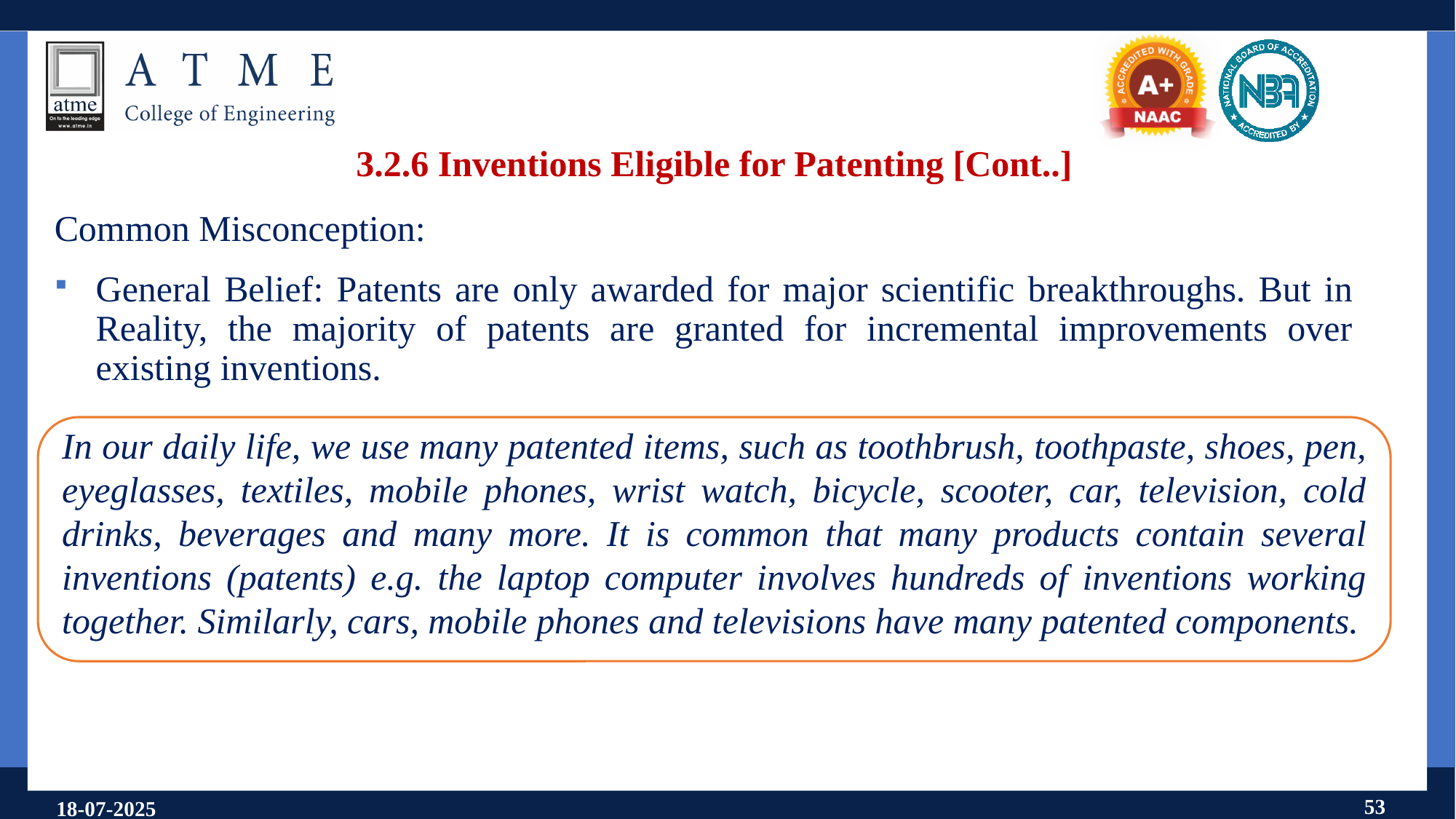

# 3.2.6 Inventions Eligible for Patenting [Cont..]
Common Misconception:
General Belief: Patents are only awarded for major scientific breakthroughs. But in Reality, the majority of patents are granted for incremental improvements over existing inventions.

In our daily life, we use many patented items, such as toothbrush, toothpaste, shoes, pen, eyeglasses, textiles, mobile phones, wrist watch, bicycle, scooter, car, television, cold drinks, beverages and many more. It is common that many products contain several inventions (patents) e.g. the laptop computer involves hundreds of inventions working together. Similarly, cars, mobile phones and televisions have many patented components.
53
18-07-2025